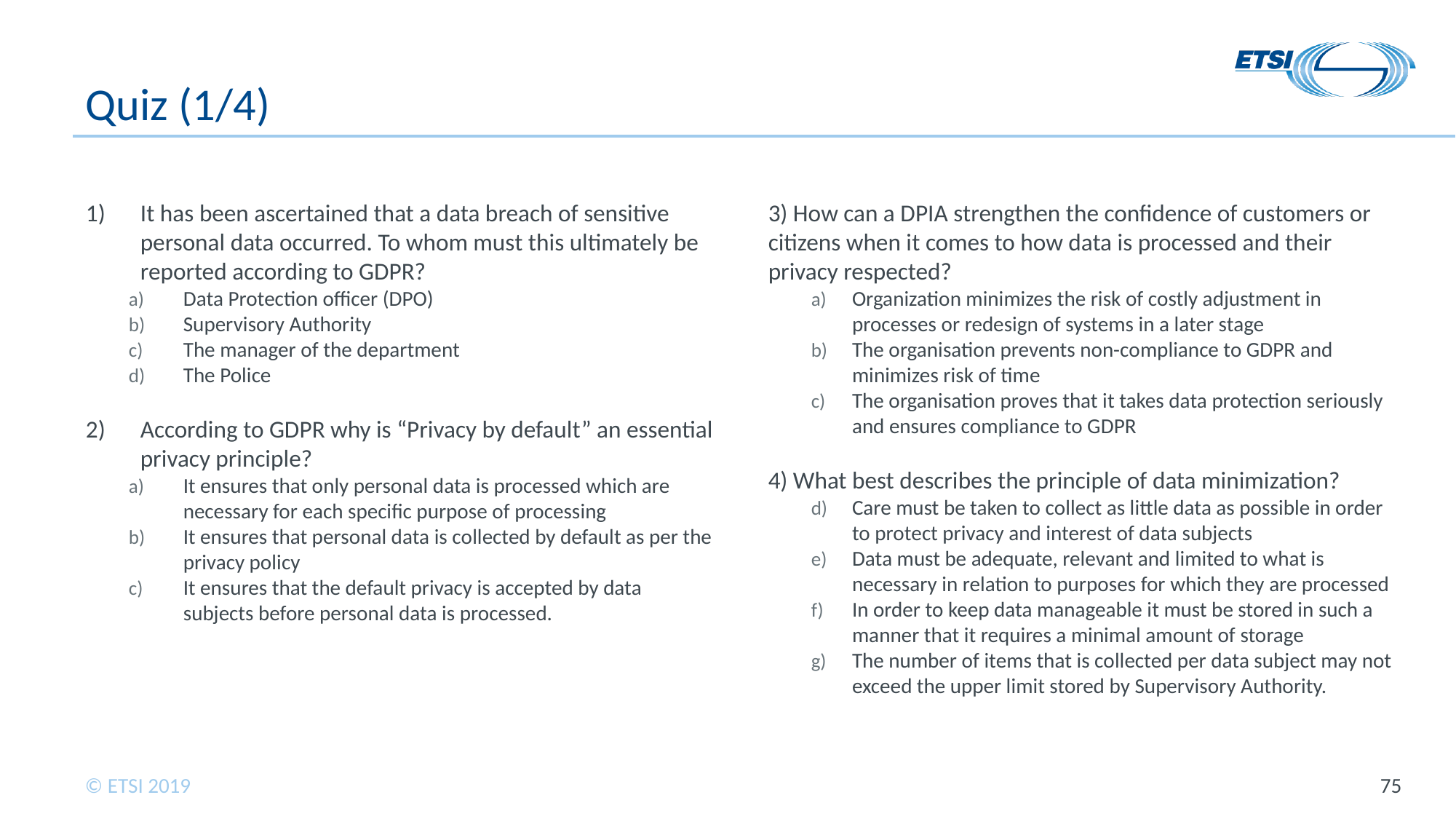

# Quiz (1/4)
It has been ascertained that a data breach of sensitive personal data occurred. To whom must this ultimately be reported according to GDPR?
Data Protection officer (DPO)
Supervisory Authority
The manager of the department
The Police
According to GDPR why is “Privacy by default” an essential privacy principle?
It ensures that only personal data is processed which are necessary for each specific purpose of processing
It ensures that personal data is collected by default as per the privacy policy
It ensures that the default privacy is accepted by data subjects before personal data is processed.

3) How can a DPIA strengthen the confidence of customers or citizens when it comes to how data is processed and their privacy respected?
Organization minimizes the risk of costly adjustment in processes or redesign of systems in a later stage
The organisation prevents non-compliance to GDPR and minimizes risk of time
The organisation proves that it takes data protection seriously and ensures compliance to GDPR
4) What best describes the principle of data minimization?
Care must be taken to collect as little data as possible in order to protect privacy and interest of data subjects
Data must be adequate, relevant and limited to what is necessary in relation to purposes for which they are processed
In order to keep data manageable it must be stored in such a manner that it requires a minimal amount of storage
The number of items that is collected per data subject may not exceed the upper limit stored by Supervisory Authority.